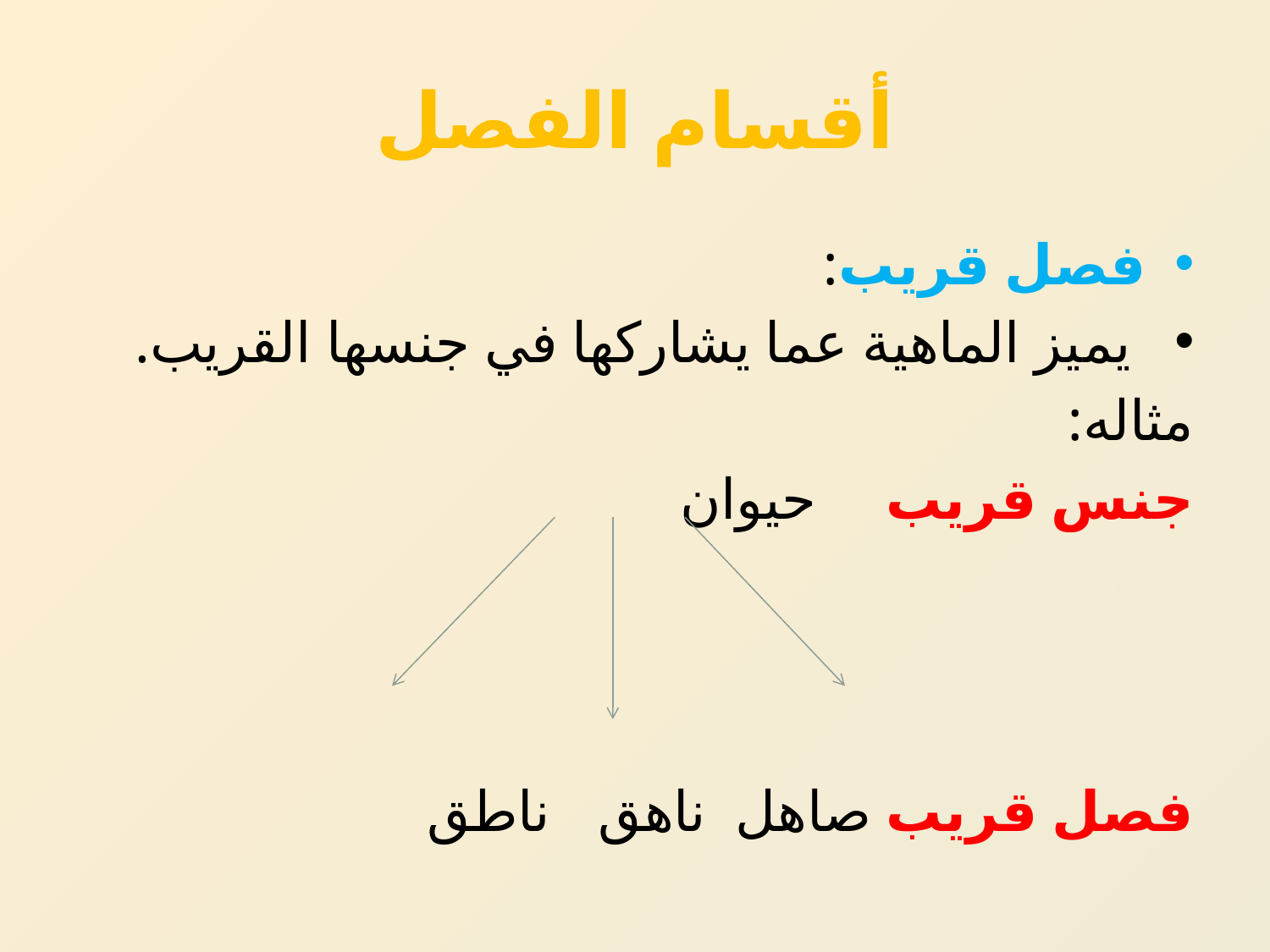

# أقسام الفصل
فصل قريب:
 يميز الماهية عما يشاركها في جنسها القريب.
مثاله:
جنس قريب 			حيوان

فصل قريب	 صاهل  	ناهق  		 ناطق